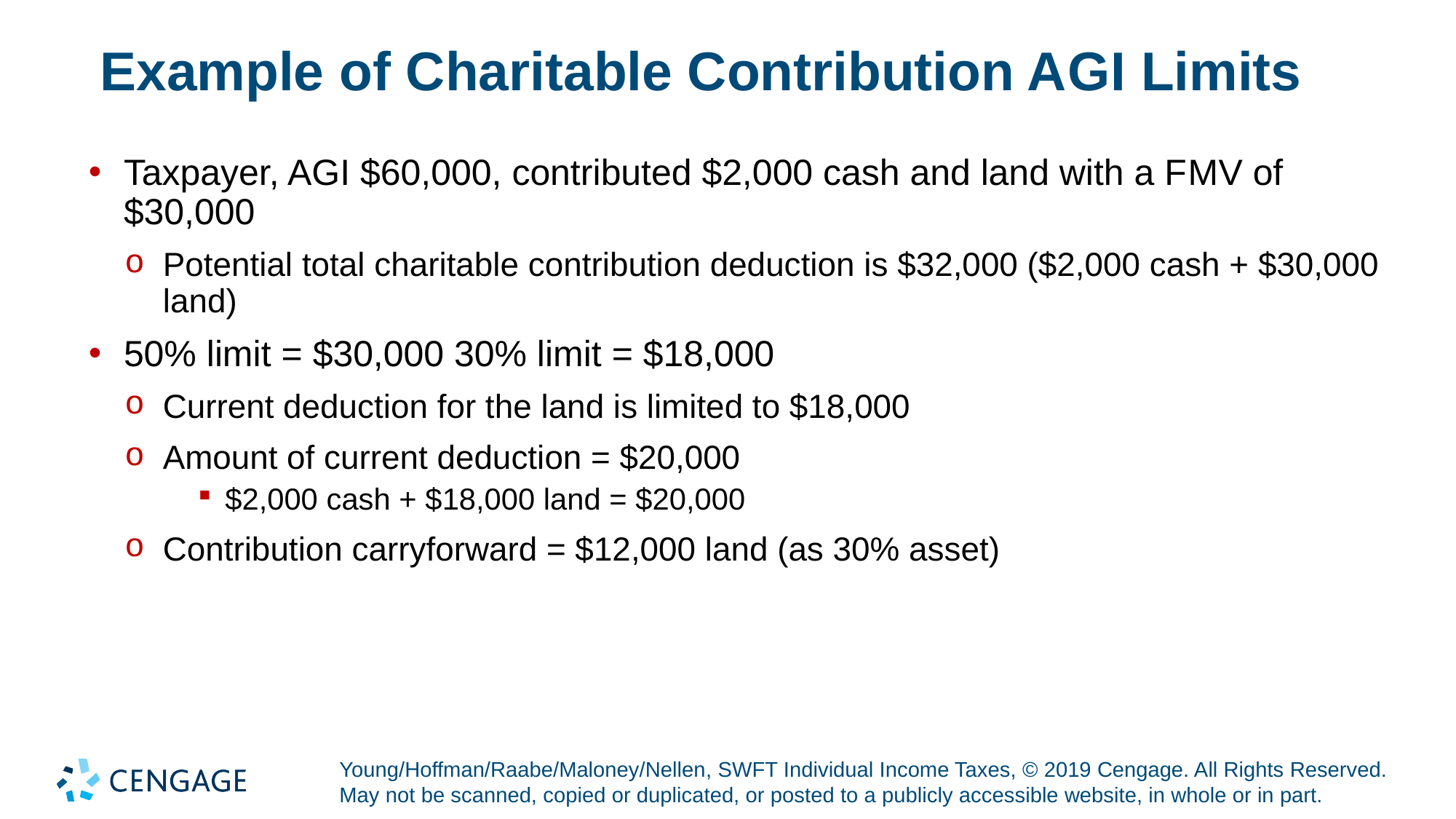

# Example of Charitable Contribution A G I Limits
Taxpayer, AGI $60,000, contributed $2,000 cash and land with a F M V of $30,000
Potential total charitable contribution deduction is $32,000 ($2,000 cash + $30,000 land)
50% limit = $30,000 30% limit = $18,000
Current deduction for the land is limited to $18,000
Amount of current deduction = $20,000
$2,000 cash + $18,000 land = $20,000
Contribution carryforward = $12,000 land (as 30% asset)